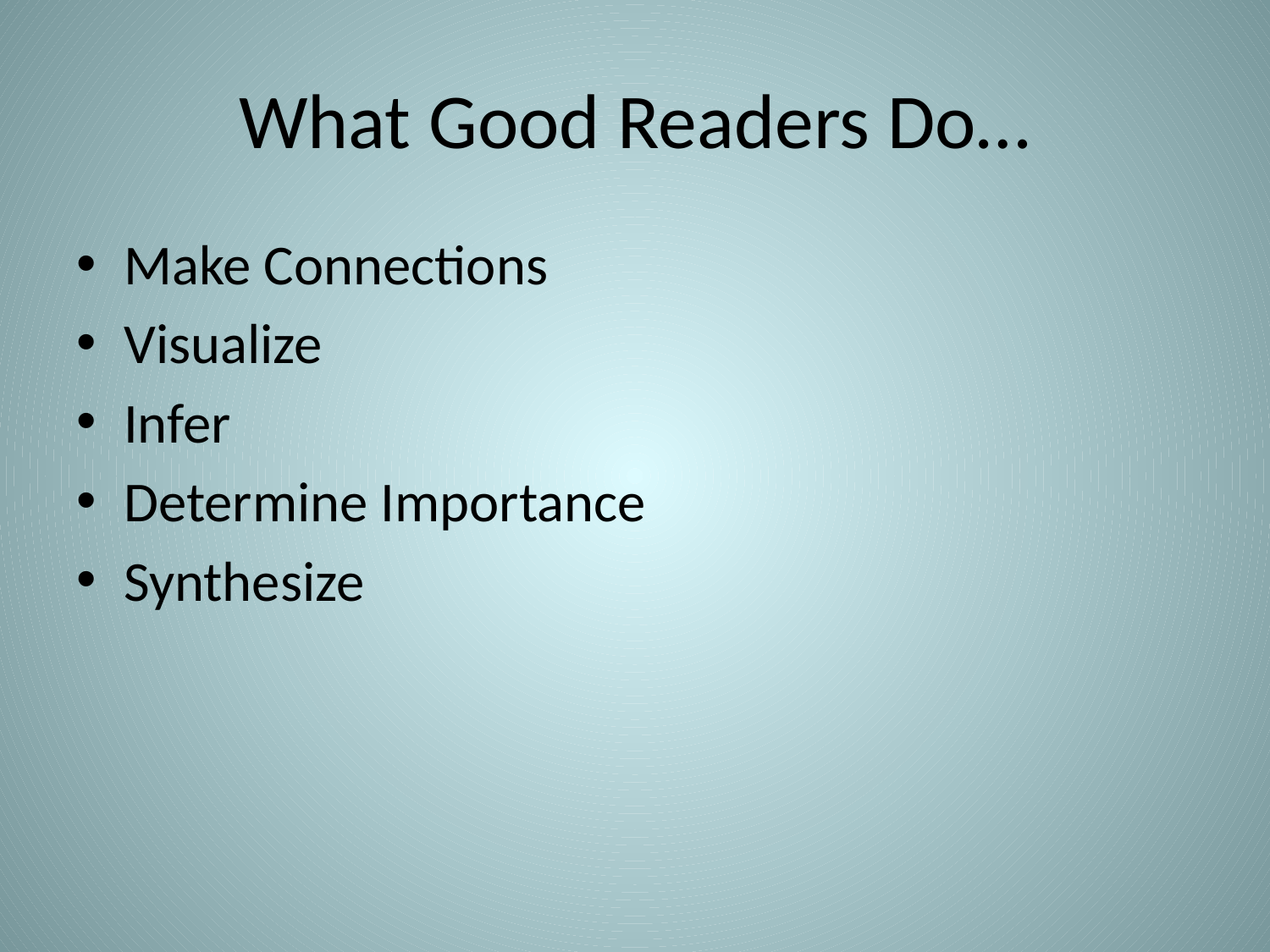

# What Good Readers Do…
Make Connections
Visualize
Infer
Determine Importance
Synthesize